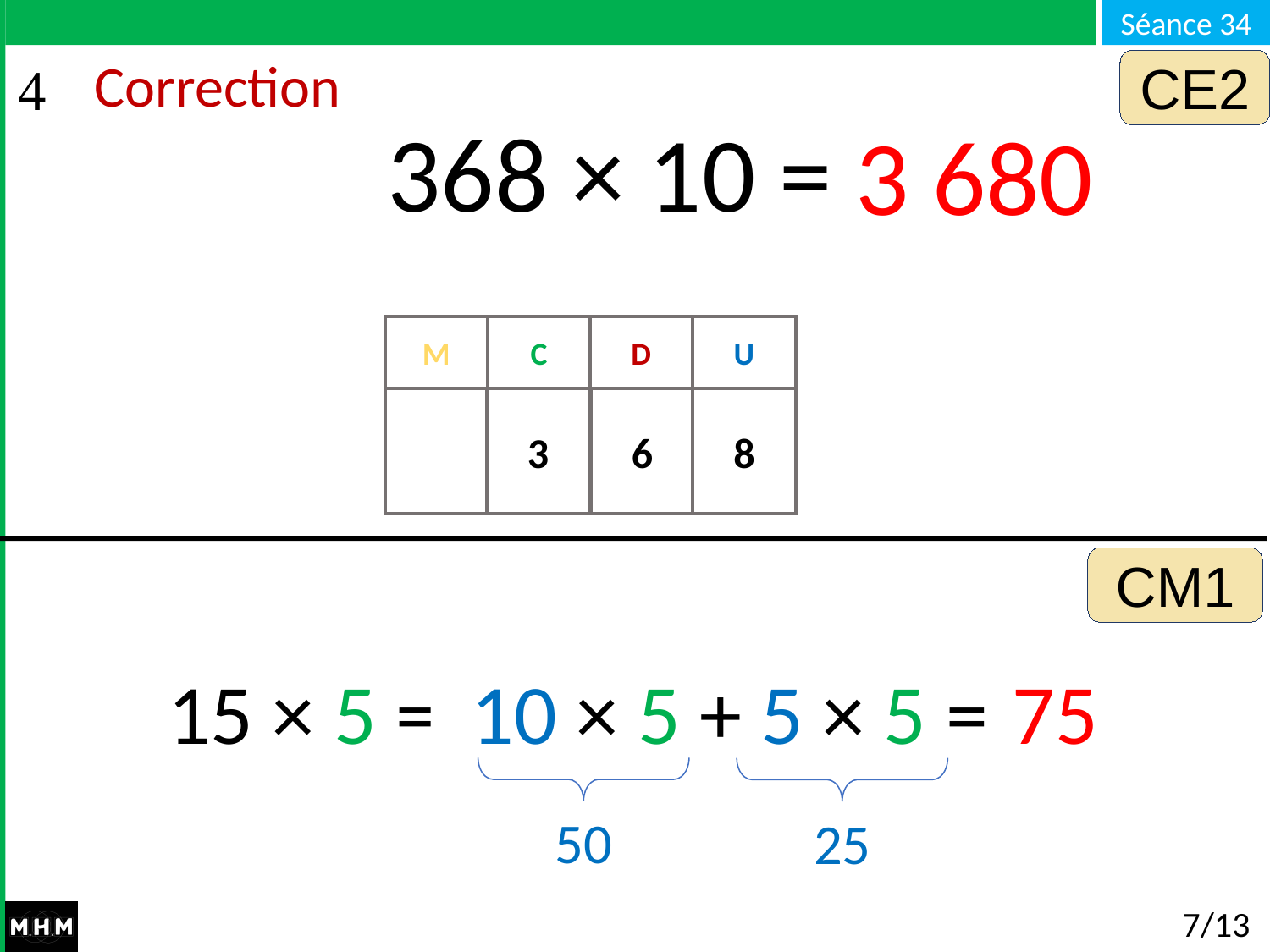

CE2
# Correction
368 × 10 =
3 680
M
C
D
U
3
6
8

0

CM1
15 × 5 = …
10 × 5 + 5 × 5 = …
75

50

25
7/13